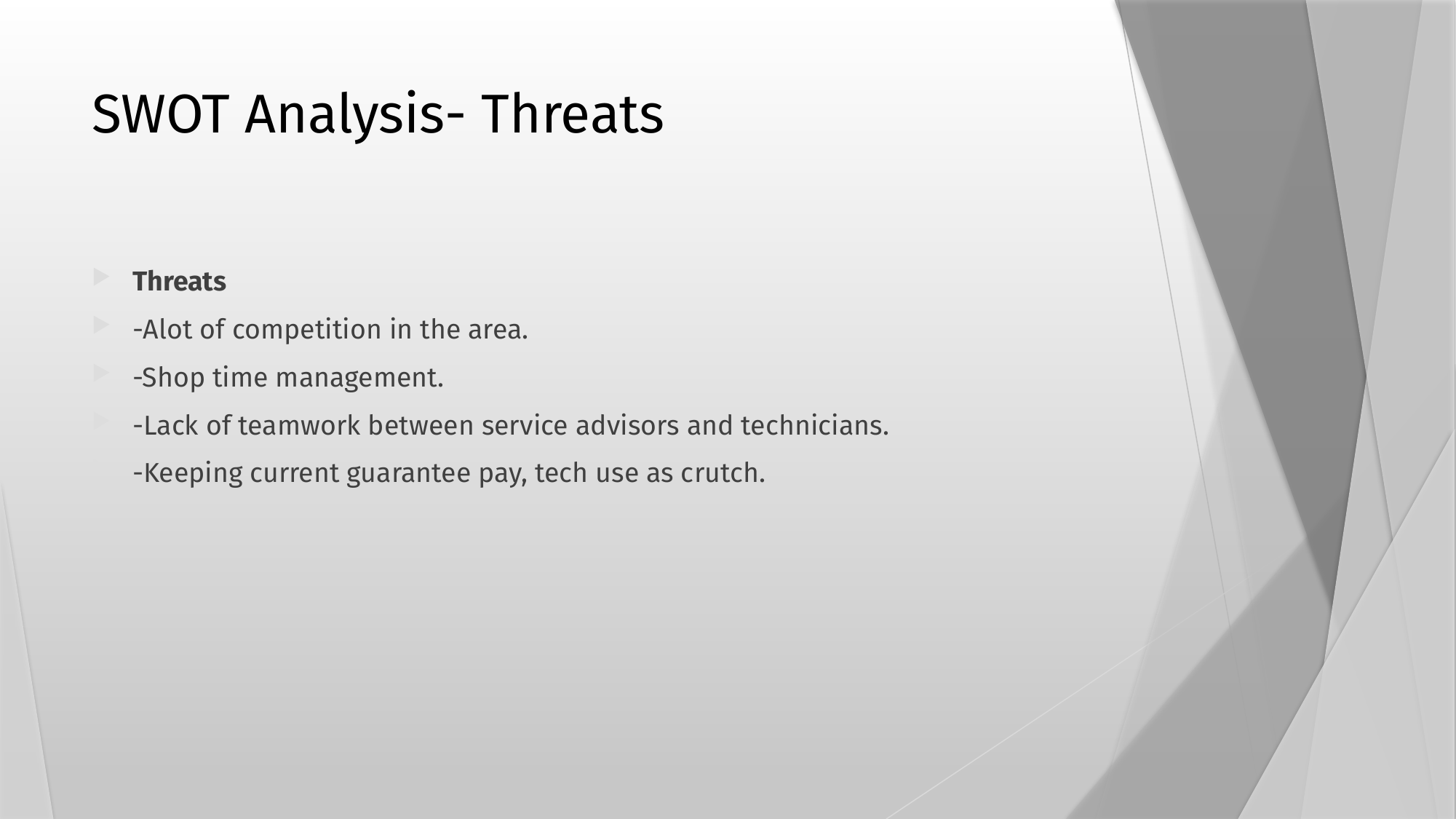

# SWOT Analysis- Threats
Threats
-Alot of competition in the area.
-Shop time management.
-Lack of teamwork between service advisors and technicians.
-Keeping current guarantee pay, tech use as crutch.